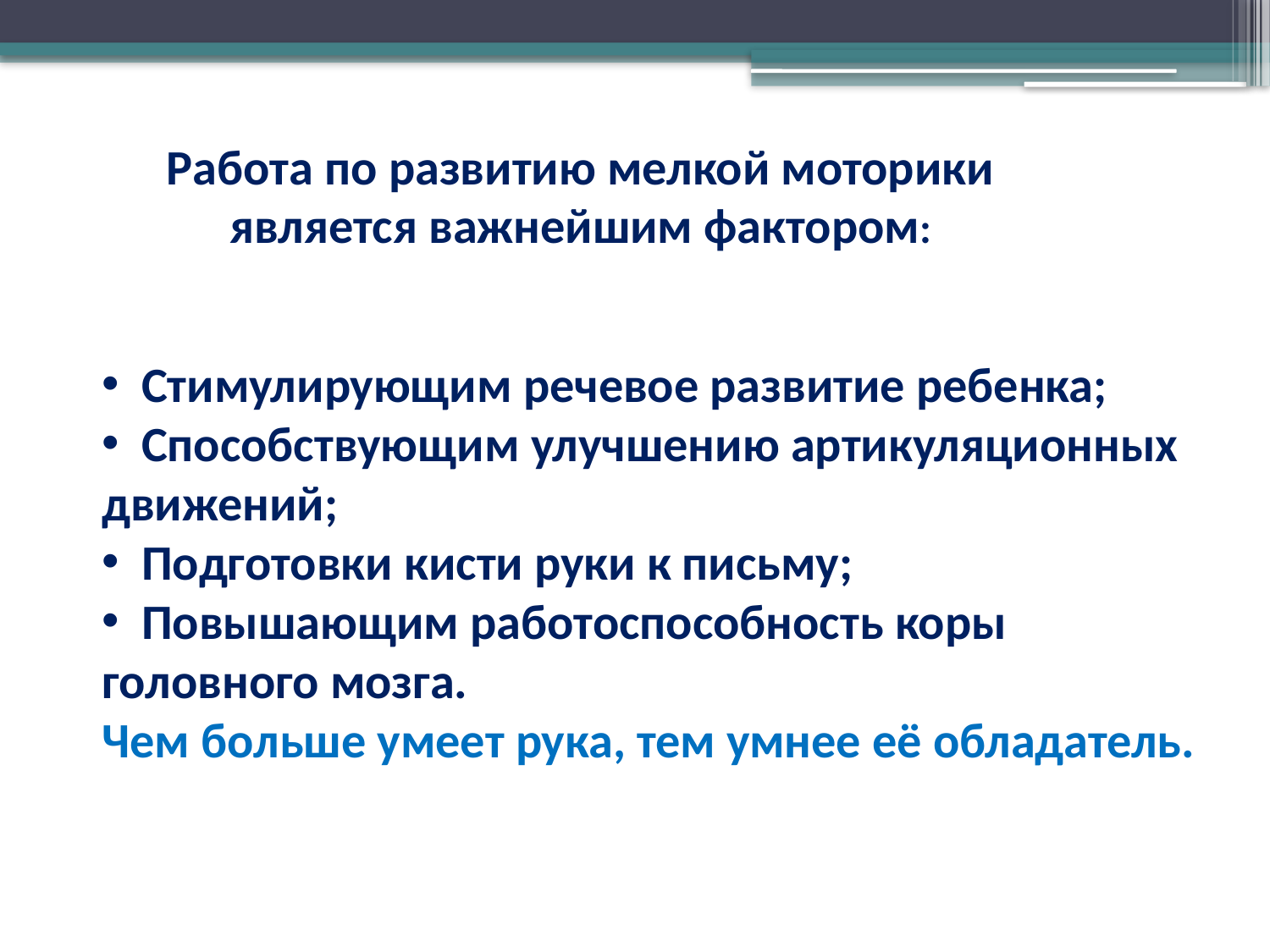

Работа по развитию мелкой моторики является важнейшим фактором:
  Стимулирующим речевое развитие ребенка;
  Способствующим улучшению артикуляционных движений;
  Подготовки кисти руки к письму;
  Повышающим работоспособность коры головного мозга.
Чем больше умеет рука, тем умнее её обладатель.